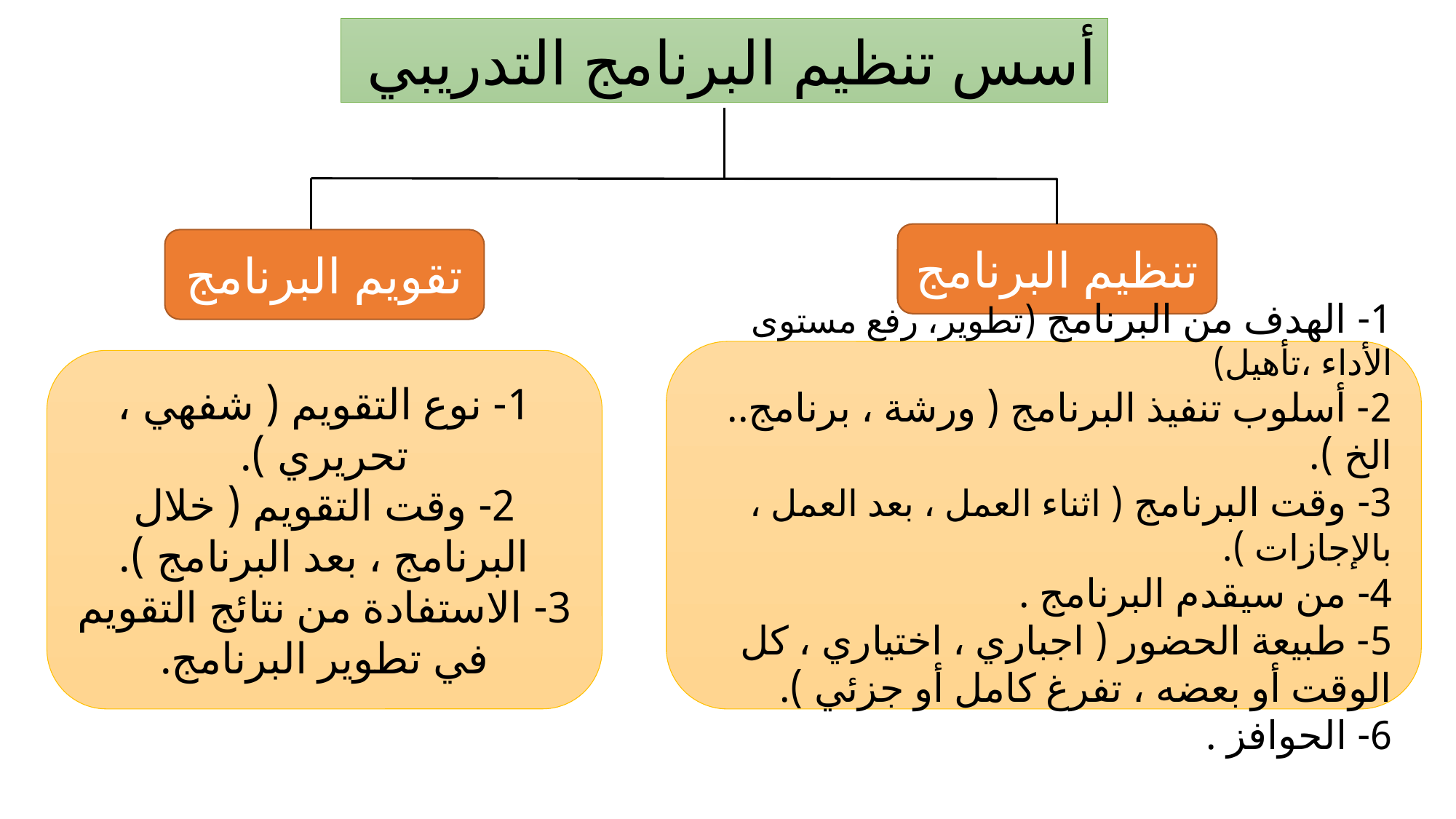

أسس تنظيم البرنامج التدريبي
تنظيم البرنامج
تقويم البرنامج
1- الهدف من البرنامج (تطوير، رفع مستوى الأداء ،تأهيل)
2- أسلوب تنفيذ البرنامج ( ورشة ، برنامج.. الخ ).
3- وقت البرنامج ( اثناء العمل ، بعد العمل ، بالإجازات ).
4- من سيقدم البرنامج .
5- طبيعة الحضور ( اجباري ، اختياري ، كل الوقت أو بعضه ، تفرغ كامل أو جزئي ).
6- الحوافز .
1- نوع التقويم ( شفهي ، تحريري ).
2- وقت التقويم ( خلال البرنامج ، بعد البرنامج ).
3- الاستفادة من نتائج التقويم في تطوير البرنامج.